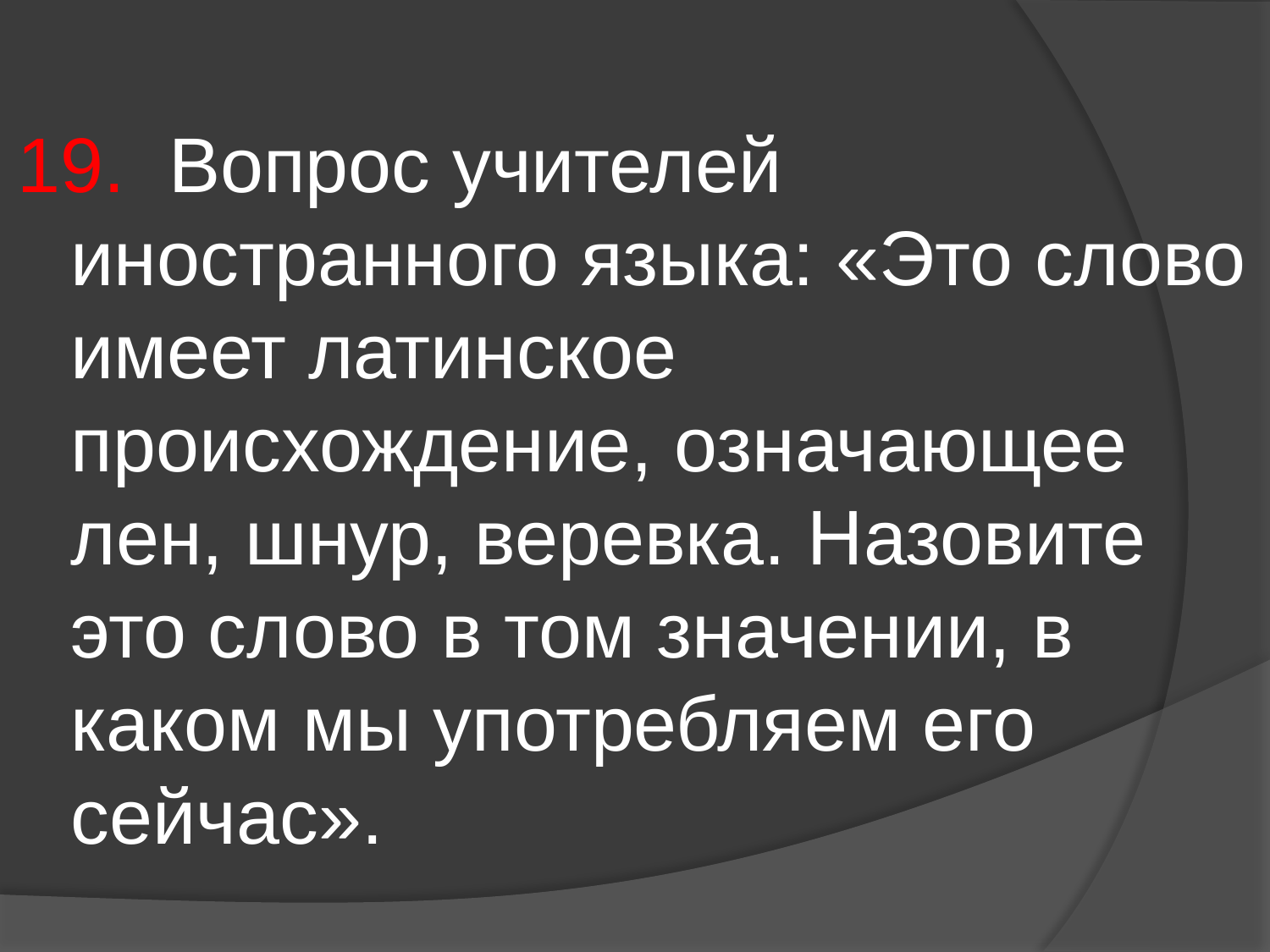

19.  Вопрос учителей иностранного языка: «Это слово имеет латинское происхождение, означающее лен, шнур, веревка. Назовите это слово в том значении, в каком мы употребляем его сейчас».